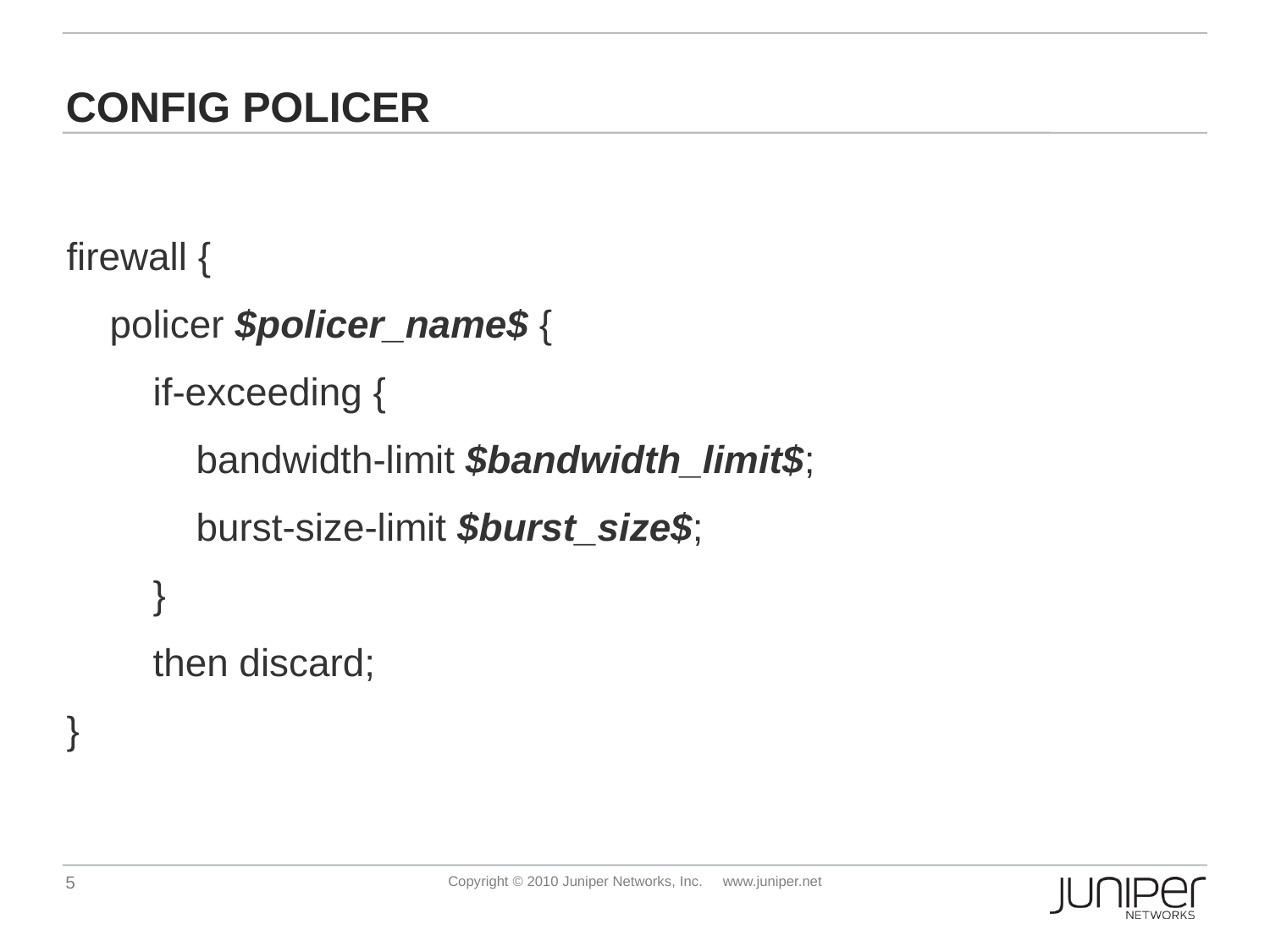

# Config Policer

firewall {
    policer $policer_name$ {
        if-exceeding {
            bandwidth-limit $bandwidth_limit$;
            burst-size-limit $burst_size$;
        }
        then discard;
}